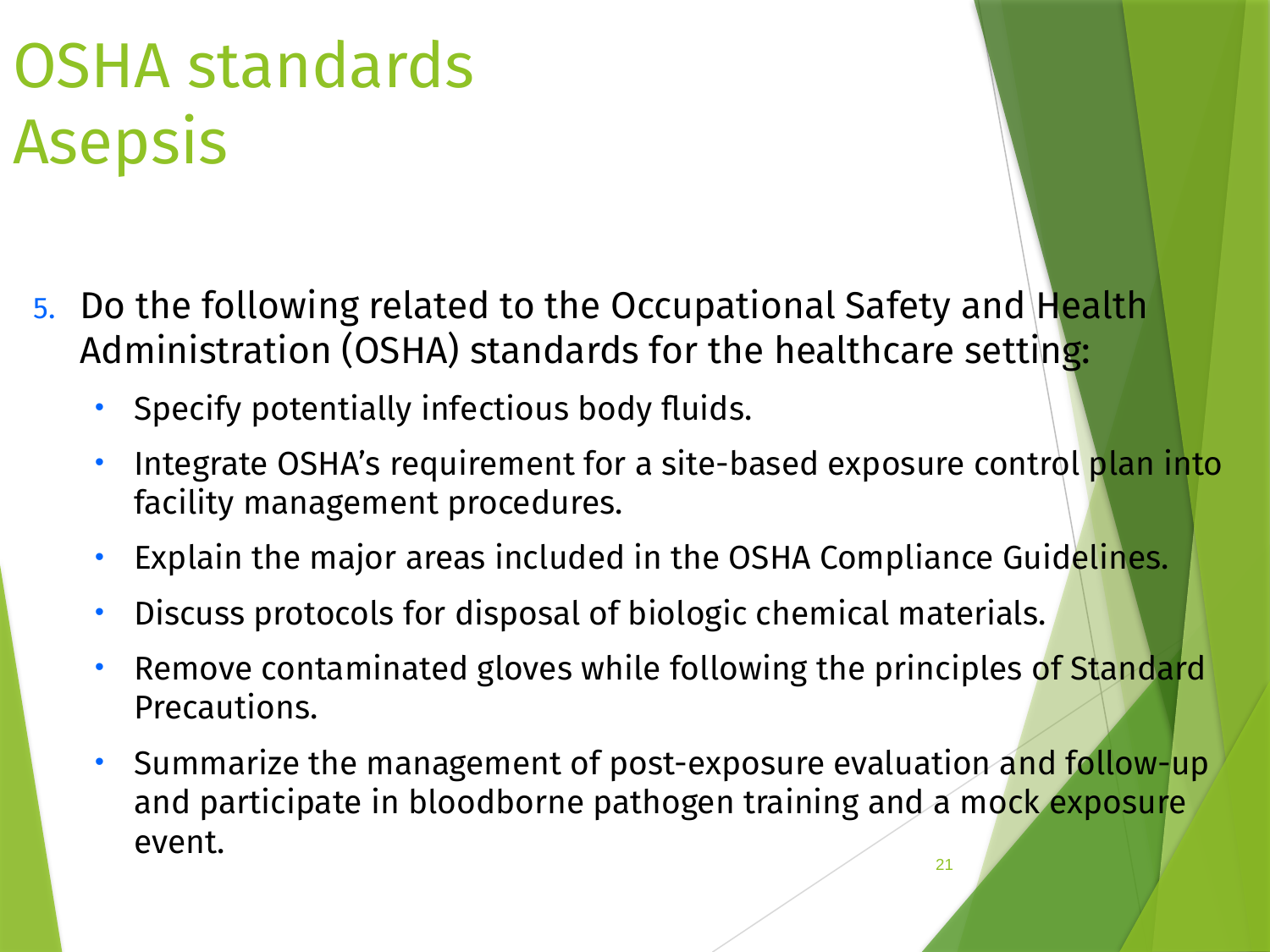

# OSHA standards Asepsis
Do the following related to the Occupational Safety and Health Administration (OSHA) standards for the healthcare setting:
Specify potentially infectious body fluids.
Integrate OSHA’s requirement for a site-based exposure control plan into facility management procedures.
Explain the major areas included in the OSHA Compliance Guidelines.
Discuss protocols for disposal of biologic chemical materials.
Remove contaminated gloves while following the principles of Standard Precautions.
Summarize the management of post-exposure evaluation and follow-up and participate in bloodborne pathogen training and a mock exposure event.

 21